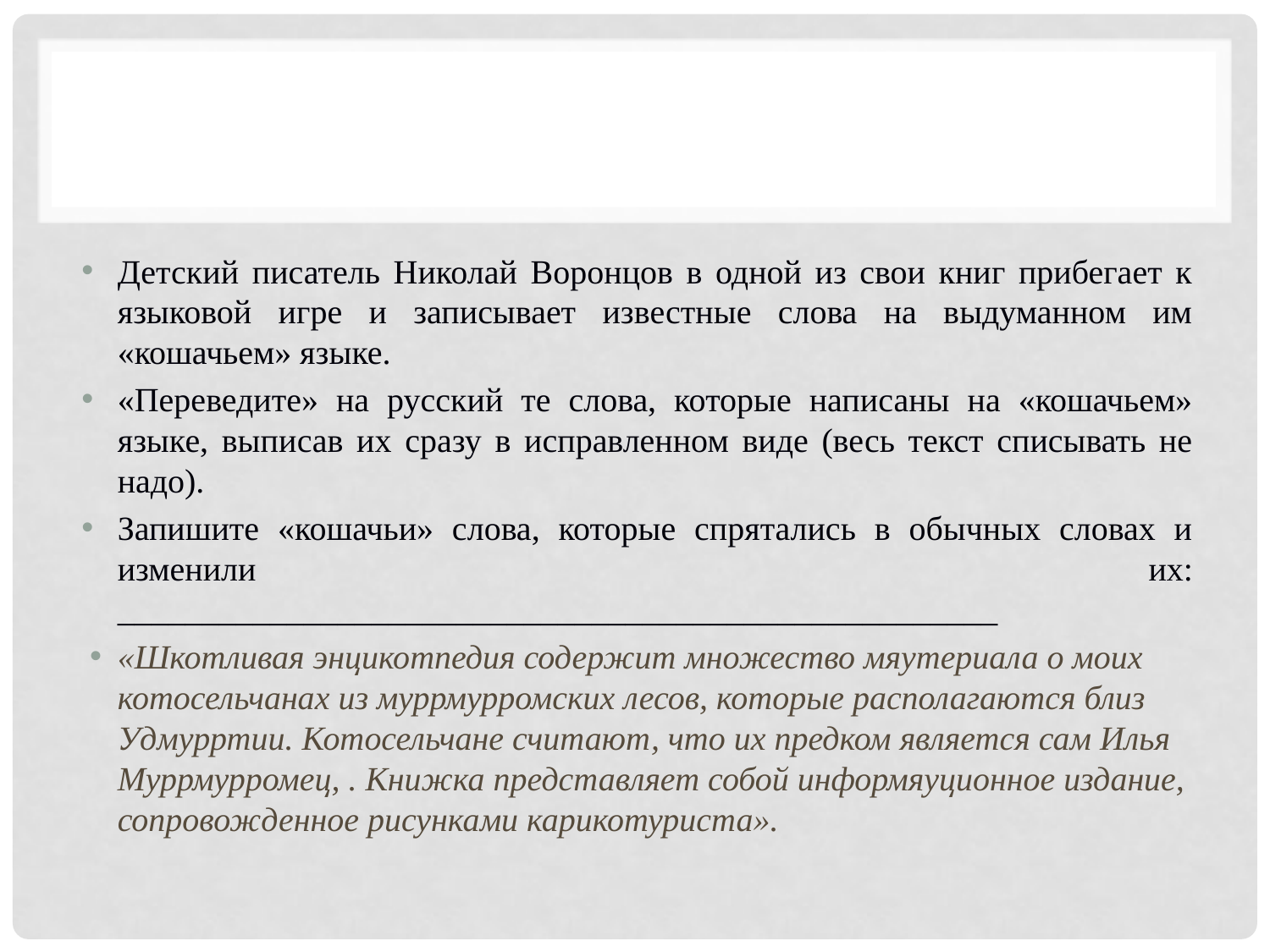

#
Детский писатель Николай Воронцов в одной из свои книг прибегает к языковой игре и записывает известные слова на выдуманном им «кошачьем» языке.
«Переведите» на русский те слова, которые написаны на «кошачьем» языке, выписав их сразу в исправленном виде (весь текст списывать не надо).
Запишите «кошачьи» слова, которые спрятались в обычных словах и изменили их: ____________________________________________________
«Шкотливая энцикотпедия содержит множество мяутериала о моих котосельчанах из муррмурромских лесов, которые располагаются близ Удмурртии. Котосельчане считают, что их предком является сам Илья Муррмурромец, . Книжка представляет собой информяуционное издание, сопровожденное рисунками карикотуриста».